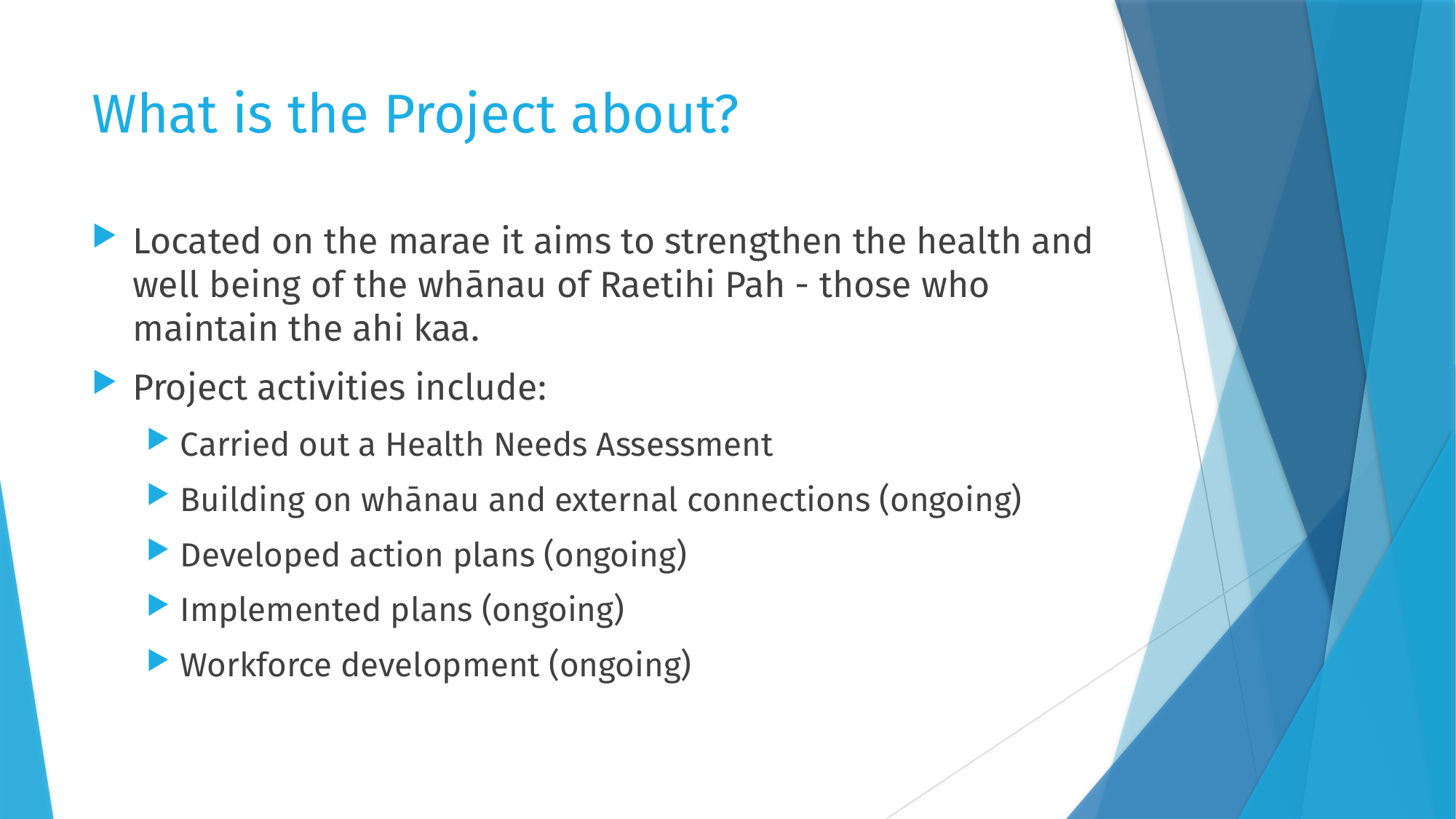

# What is the Project about?
Located on the marae it aims to strengthen the health and well being of the whānau of Raetihi Pah - those who maintain the ahi kaa.
Project activities include:
Carried out a Health Needs Assessment
Building on whānau and external connections (ongoing)
Developed action plans (ongoing)
Implemented plans (ongoing)
Workforce development (ongoing)